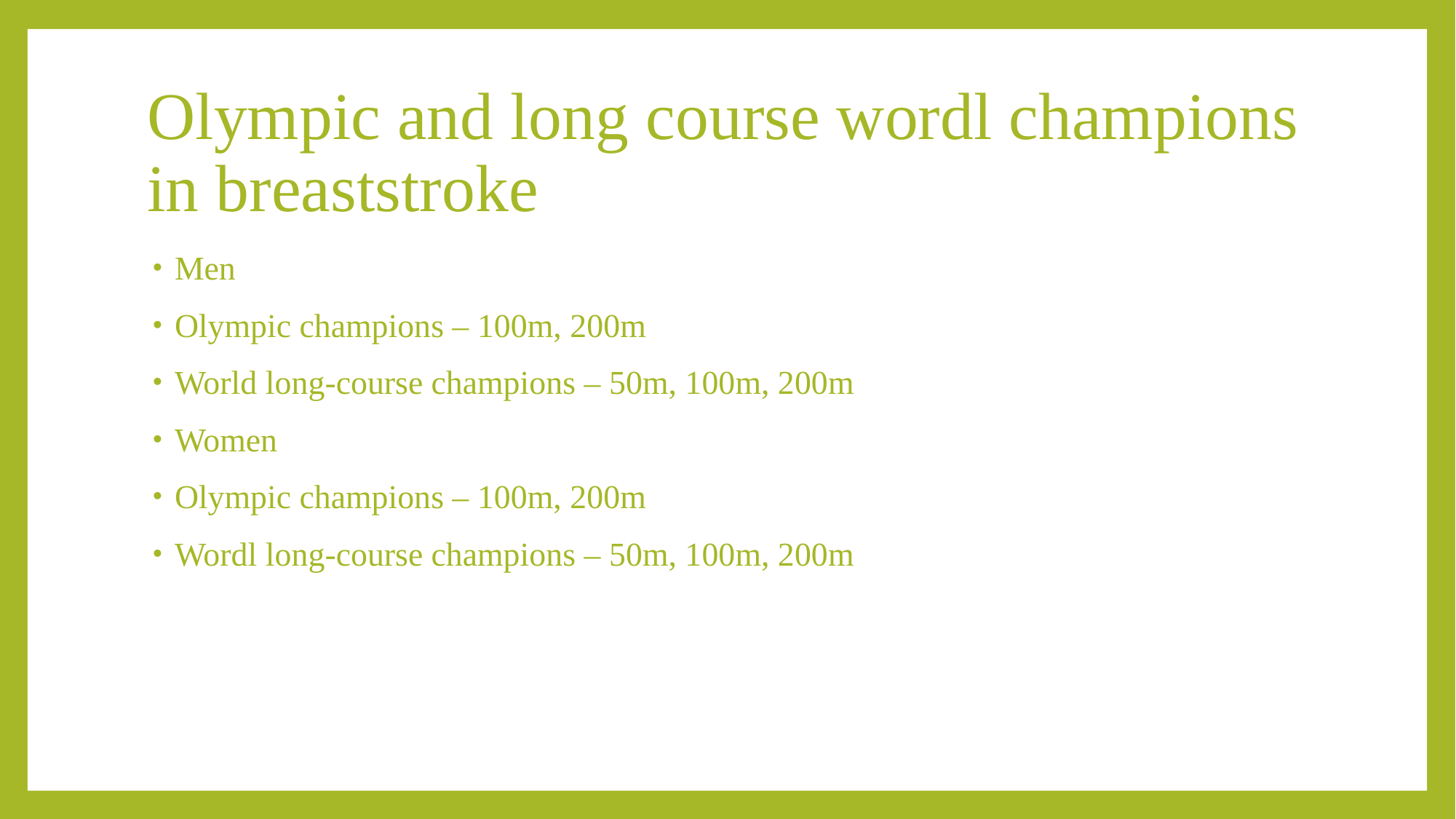

# Olympic and long course wordl champions in breaststroke
Men
Olympic champions – 100m, 200m
World long-course champions – 50m, 100m, 200m
Women
Olympic champions – 100m, 200m
Wordl long-course champions – 50m, 100m, 200m